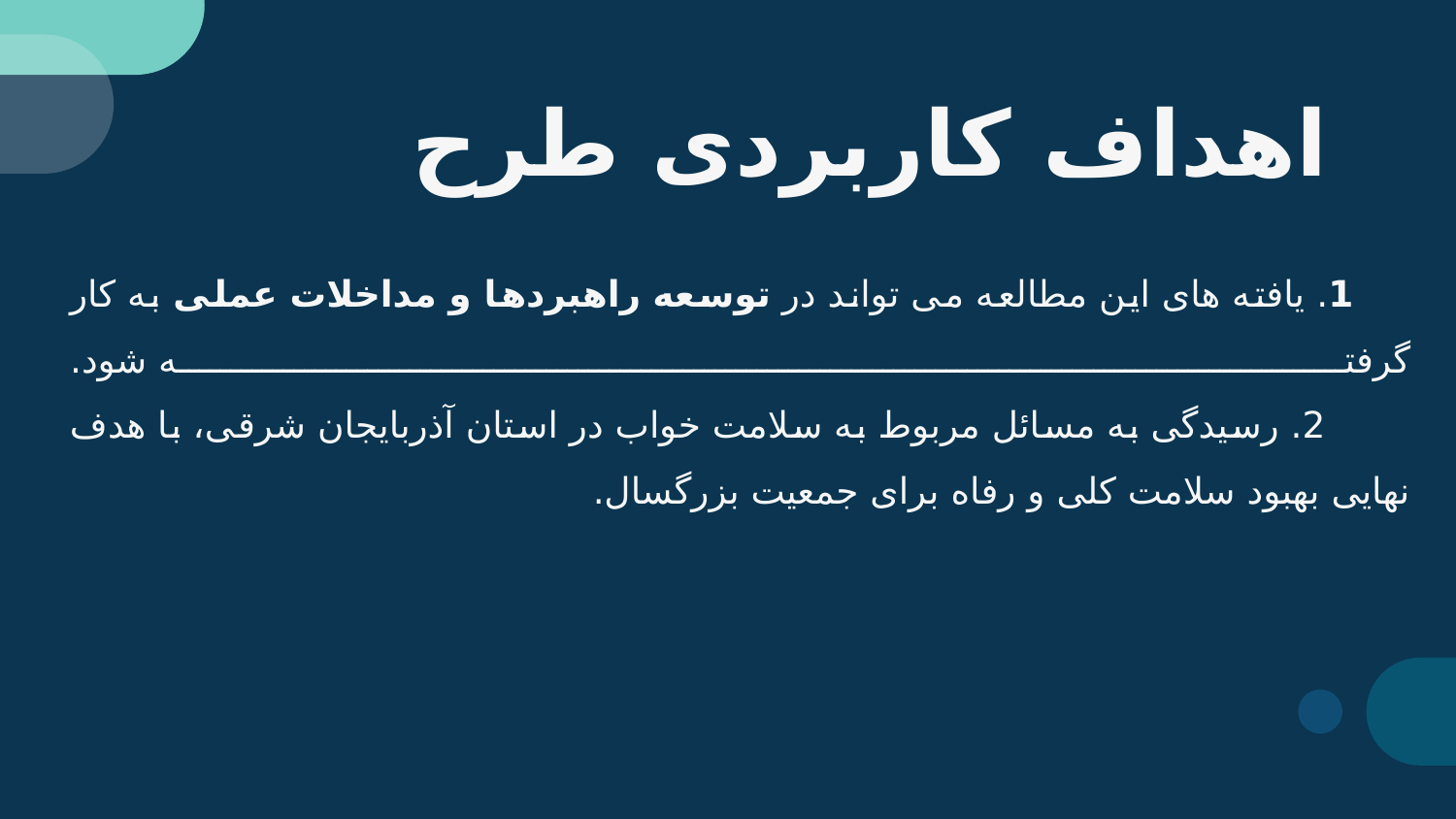

اهداف کاربردی طرح
# 1. یافته های این مطالعه می تواند در توسعه راهبردها و مداخلات عملی به کار گرفته شود. 2. رسیدگی به مسائل مربوط به سلامت خواب در استان آذربایجان شرقی، با هدف نهایی بهبود سلامت کلی و رفاه برای جمعیت بزرگسال.